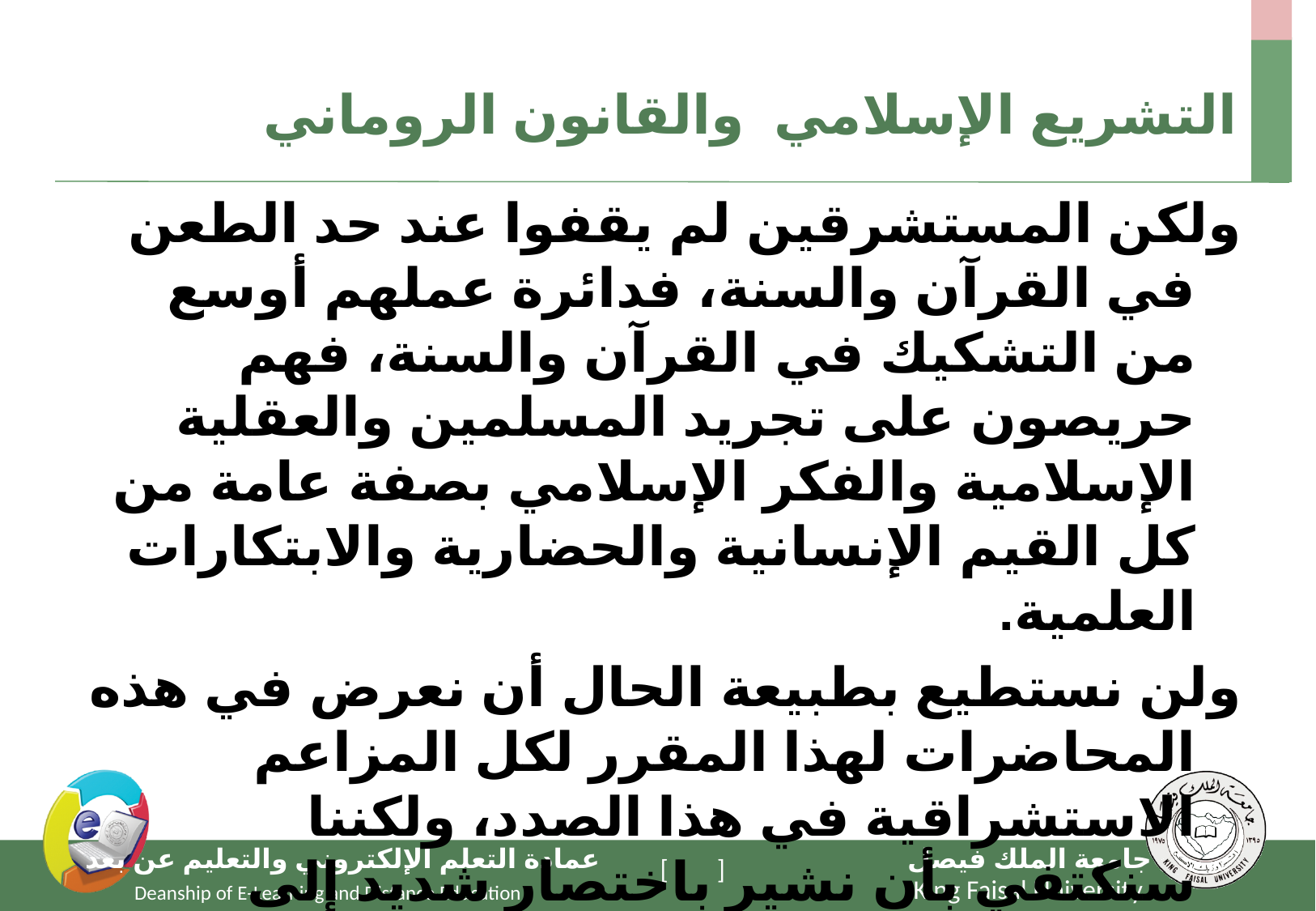

# التشريع الإسلامي  والقانون الروماني
ولكن المستشرقين لم يقفوا عند حد الطعن في القرآن والسنة، فدائرة عملهم أوسع من التشكيك في القرآن والسنة، فهم حريصون على تجريد المسلمين والعقلية الإسلامية والفكر الإسلامي بصفة عامة من كل القيم الإنسانية والحضارية والابتكارات العلمية.
ولن نستطيع بطبيعة الحال أن نعرض في هذه المحاضرات لهذا المقرر لكل المزاعم الاستشراقية في هذا الصدد، ولكننا سنكتفي بأن نشير باختصار شديد إلى أنموذجين يوضحان محاولات المستشرقين في التشكيك في أصالة كل من الشريعة الإسلامية.